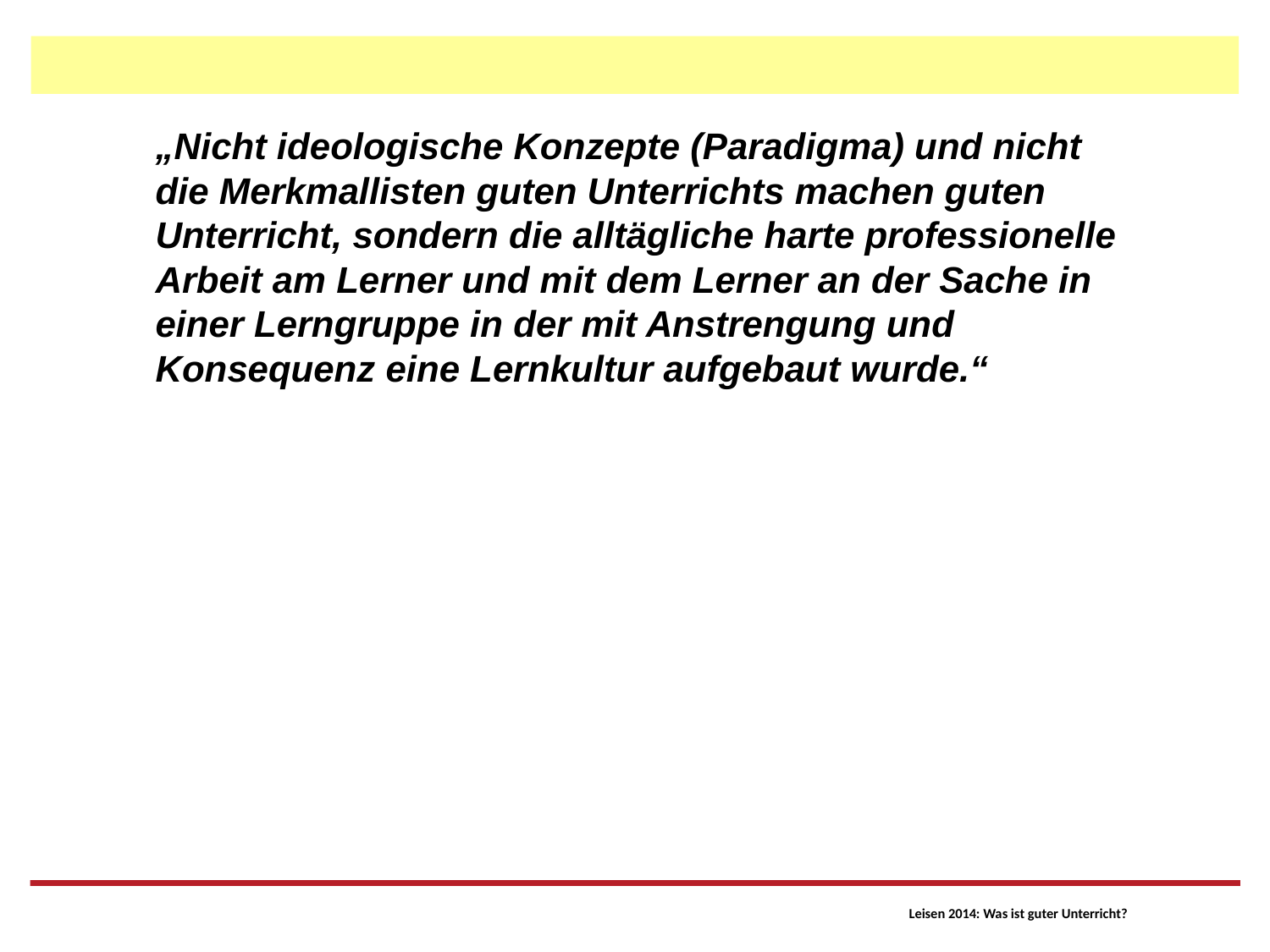

„Nicht ideologische Konzepte (Paradigma) und nicht die Merkmallisten guten Unterrichts machen guten Unterricht, sondern die alltägliche harte professionelle Arbeit am Lerner und mit dem Lerner an der Sache in einer Lerngruppe in der mit Anstrengung und Konsequenz eine Lernkultur aufgebaut wurde.“

Leisen 2014: Was ist guter Unterricht?